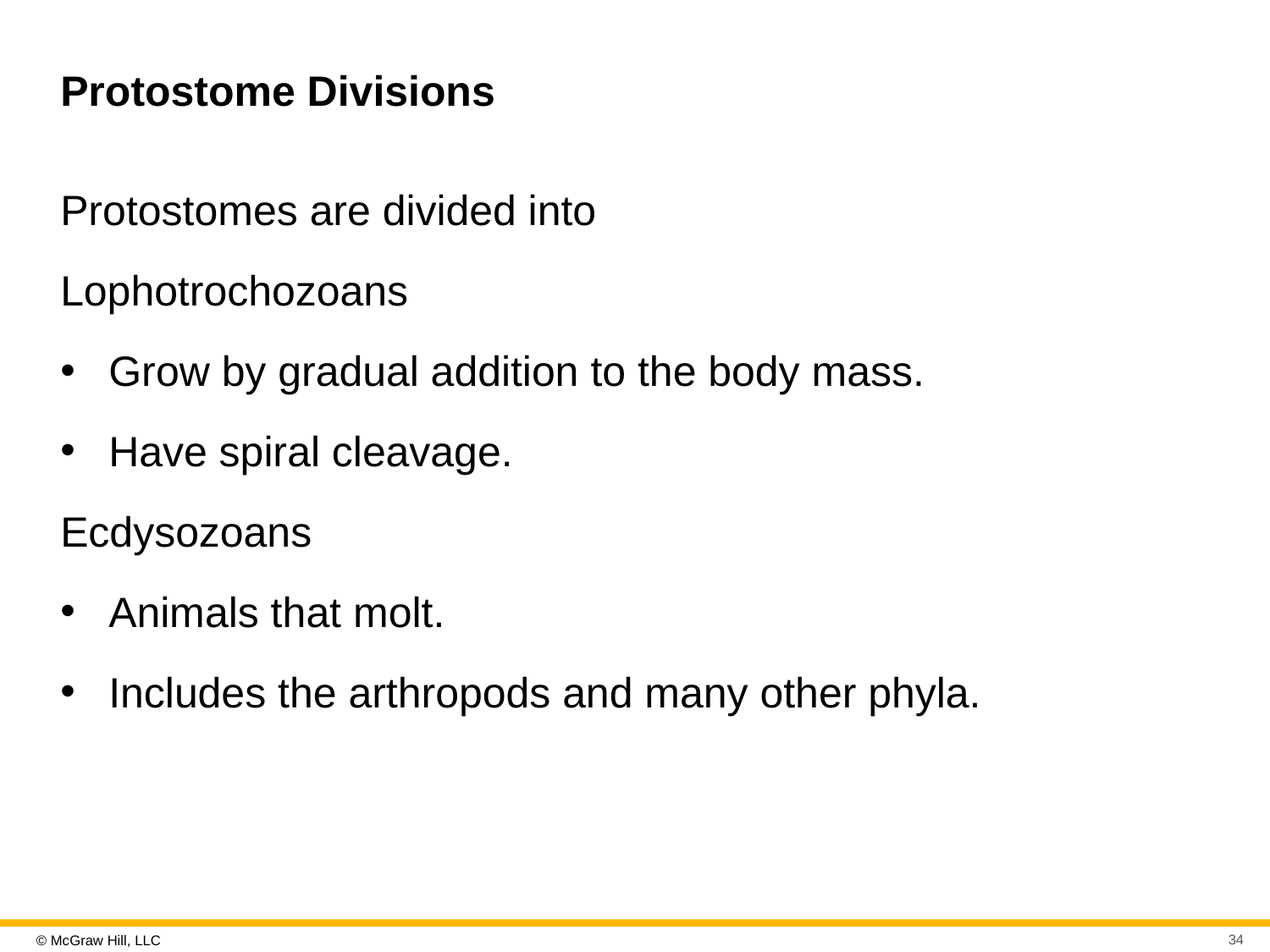

# Protostome Divisions
Protostomes are divided into
Lophotrochozoans
Grow by gradual addition to the body mass.
Have spiral cleavage.
Ecdysozoans
Animals that molt.
Includes the arthropods and many other phyla.
34